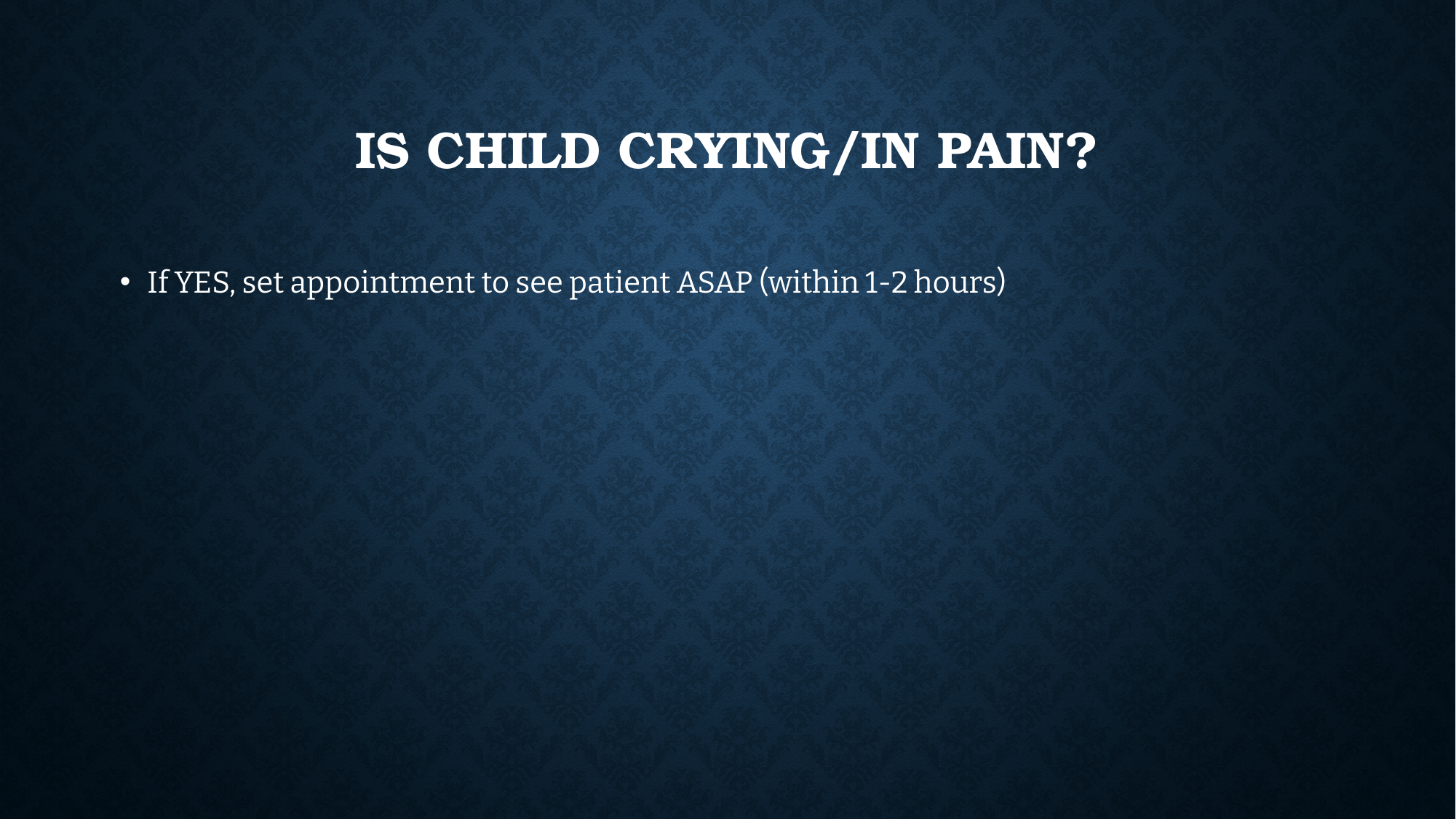

# Is child crying/in pain?
If YES, set appointment to see patient ASAP (within 1-2 hours)